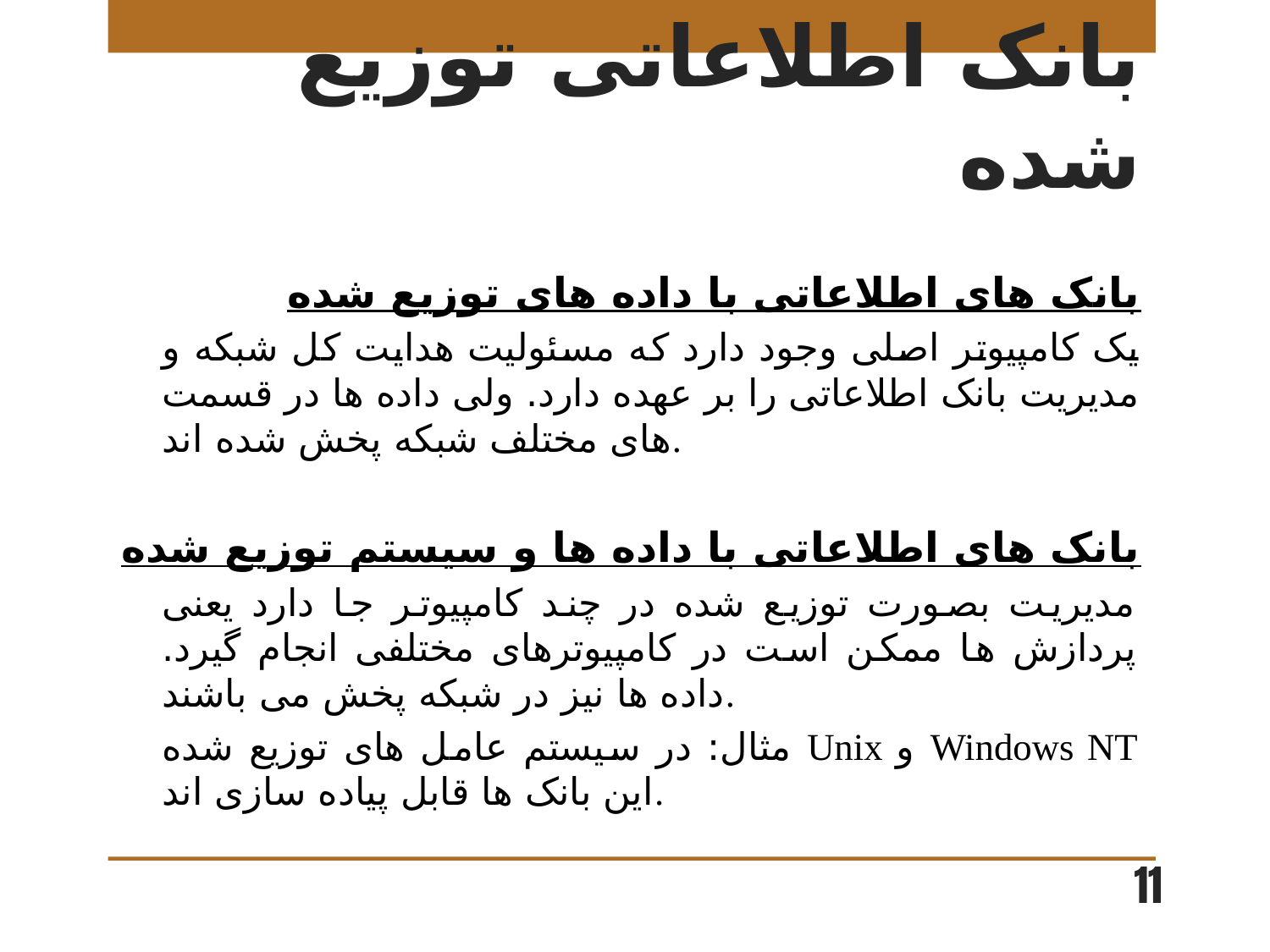

# بانک اطلاعاتی توزیع شده
بانک های اطلاعاتی با داده های توزیع شده
یک کامپیوتر اصلی وجود دارد که مسئولیت هدایت کل شبکه و مدیریت بانک اطلاعاتی را بر عهده دارد. ولی داده ها در قسمت های مختلف شبکه پخش شده اند.

بانک های اطلاعاتی با داده ها و سیستم توزیع شده
مدیریت بصورت توزیع شده در چند کامپیوتر جا دارد یعنی پردازش ها ممکن است در کامپیوترهای مختلفی انجام گیرد. داده ها نیز در شبکه پخش می باشند.
مثال: در سیستم عامل های توزیع شده Unix و Windows NT این بانک ها قابل پیاده سازی اند.
11